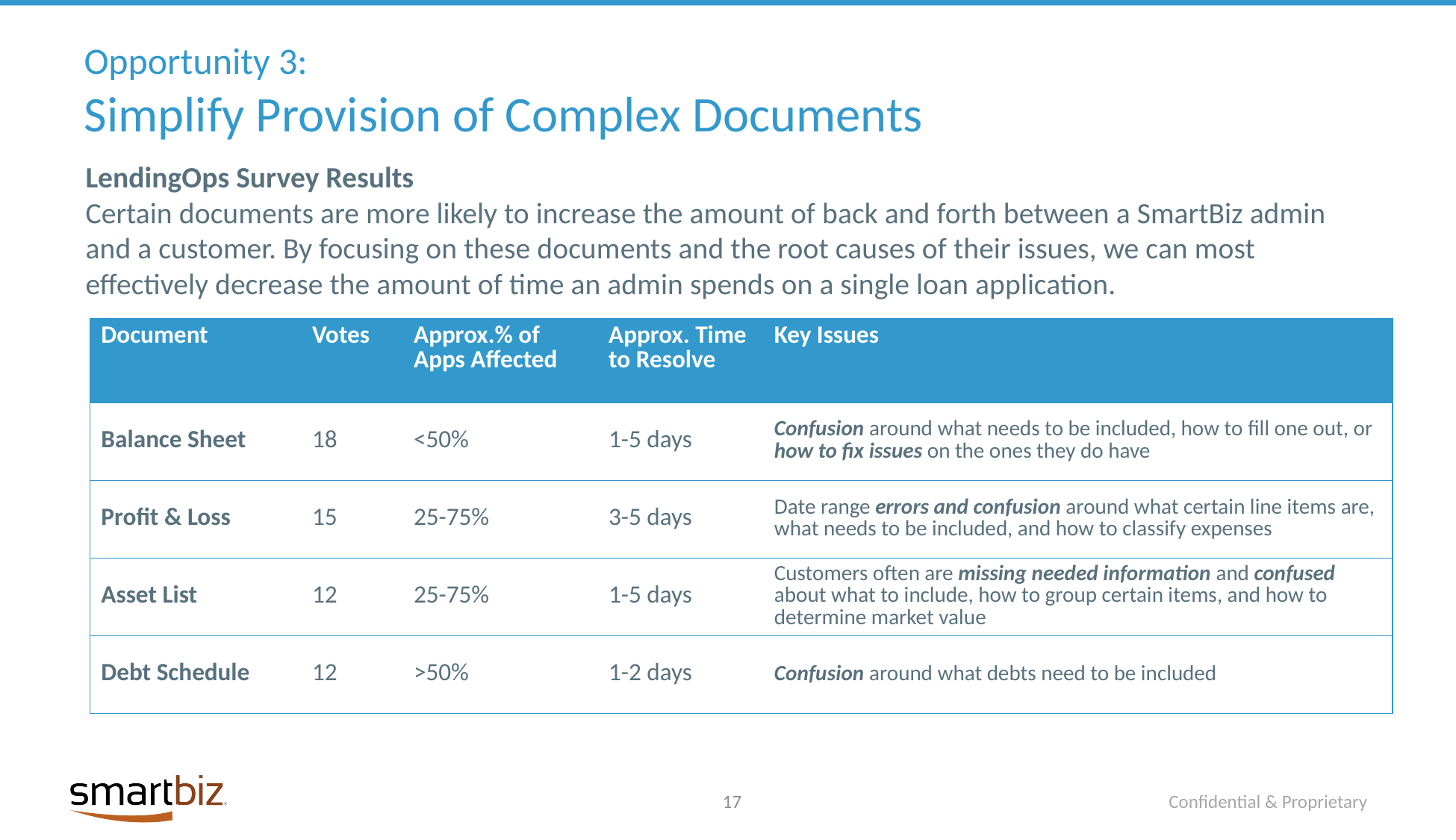

Opportunity 3:
Simplify Provision of Complex Documents
LendingOps Survey Results
Certain documents are more likely to increase the amount of back and forth between a SmartBiz admin and a customer. By focusing on these documents and the root causes of their issues, we can most effectively decrease the amount of time an admin spends on a single loan application.
| Document | Votes | Approx.% of Apps Affected | Approx. Time to Resolve | Key Issues |
| --- | --- | --- | --- | --- |
| Balance Sheet | 18 | <50% | 1-5 days | Confusion around what needs to be included, how to fill one out, or how to fix issues on the ones they do have |
| Profit & Loss | 15 | 25-75% | 3-5 days | Date range errors and confusion around what certain line items are, what needs to be included, and how to classify expenses |
| Asset List | 12 | 25-75% | 1-5 days | Customers often are missing needed information and confused about what to include, how to group certain items, and how to determine market value |
| Debt Schedule | 12 | >50% | 1-2 days | Confusion around what debts need to be included |
17
Confidential & Proprietary